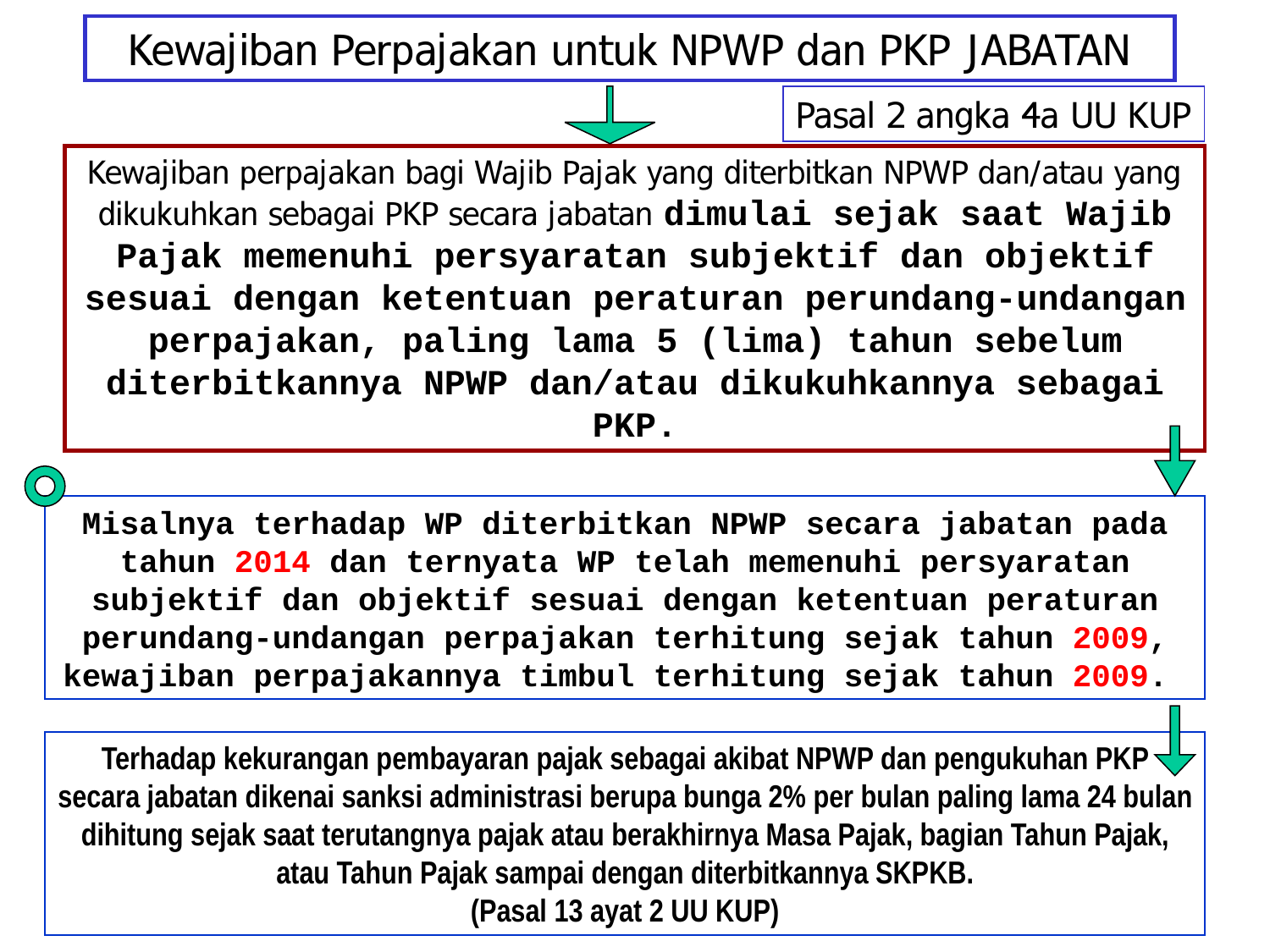

# Kewajiban Perpajakan untuk NPWP dan PKP JABATAN

Pasal 2 angka 4a UU KUP
Kewajiban perpajakan bagi Wajib Pajak yang diterbitkan NPWP dan/atau yang dikukuhkan sebagai PKP secara jabatan dimulai sejak saat Wajib Pajak memenuhi persyaratan subjektif dan objektif sesuai dengan ketentuan peraturan perundang-undangan perpajakan, paling lama 5 (lima) tahun sebelum diterbitkannya NPWP dan/atau dikukuhkannya sebagai PKP.

Misalnya terhadap WP diterbitkan NPWP secara jabatan pada tahun 2014 dan ternyata WP telah memenuhi persyaratan subjektif dan objektif sesuai dengan ketentuan peraturan perundang-undangan perpajakan terhitung sejak tahun 2009, kewajiban perpajakannya timbul terhitung sejak tahun 2009.

Terhadap kekurangan pembayaran pajak sebagai akibat NPWP dan pengukuhan PKP secara jabatan dikenai sanksi administrasi berupa bunga 2% per bulan paling lama 24 bulan dihitung sejak saat terutangnya pajak atau berakhirnya Masa Pajak, bagian Tahun Pajak, atau Tahun Pajak sampai dengan diterbitkannya SKPKB.
(Pasal 13 ayat 2 UU KUP)